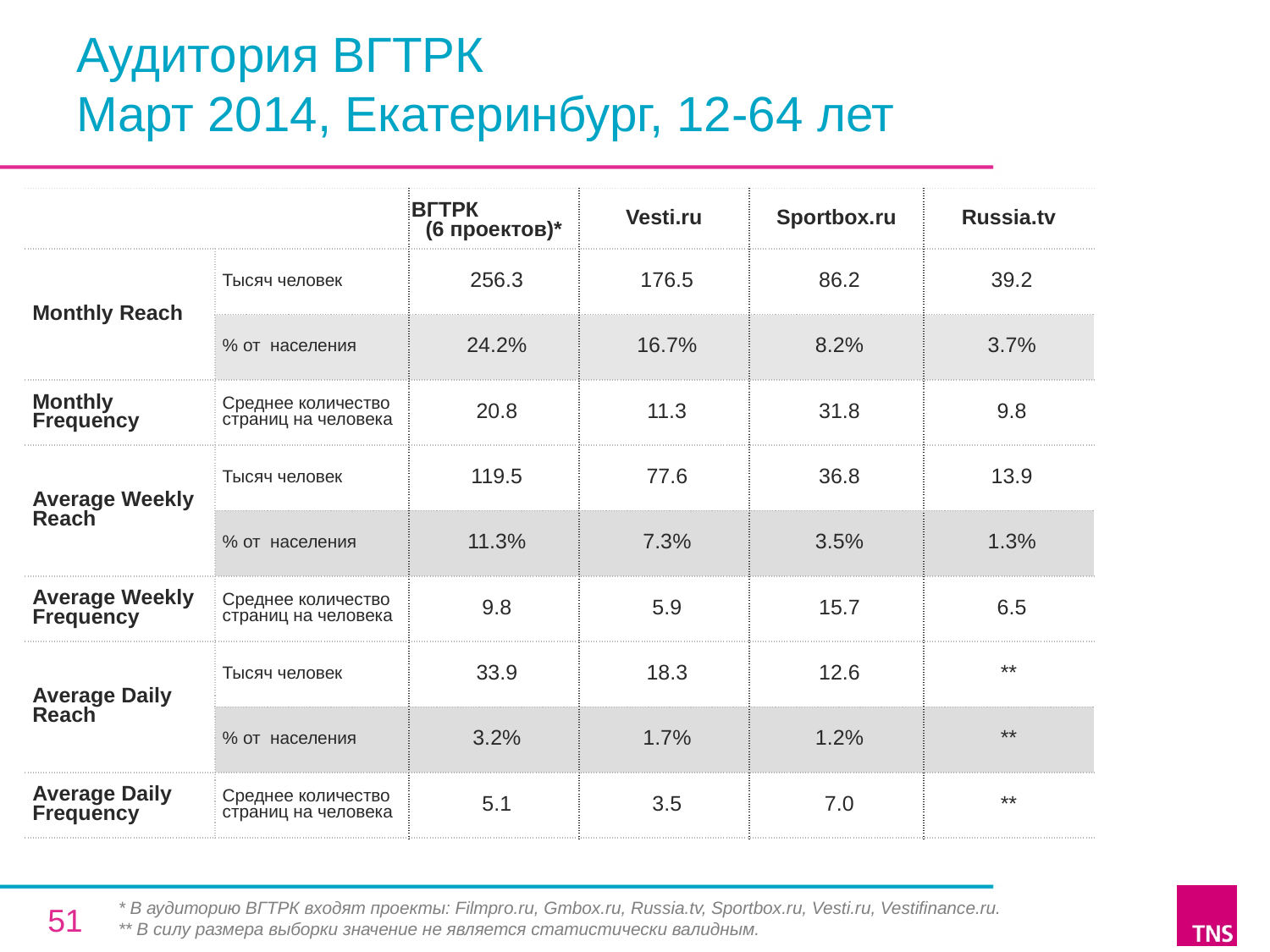

# Аудитория ВГТРК Март 2014, Екатеринбург, 12-64 лет
|  |  | ВГТРК (6 проектов)\* | Vesti.ru | Sportbox.ru | Russia.tv |
| --- | --- | --- | --- | --- | --- |
| Monthly Reach | Тысяч человек | 256.3 | 176.5 | 86.2 | 39.2 |
|  | % от населения | 24.2% | 16.7% | 8.2% | 3.7% |
| Monthly Frequency | Среднее количество страниц на человека | 20.8 | 11.3 | 31.8 | 9.8 |
| Average Weekly Reach | Тысяч человек | 119.5 | 77.6 | 36.8 | 13.9 |
|  | % от населения | 11.3% | 7.3% | 3.5% | 1.3% |
| Average Weekly Frequency | Среднее количество страниц на человека | 9.8 | 5.9 | 15.7 | 6.5 |
| Average Daily Reach | Тысяч человек | 33.9 | 18.3 | 12.6 | \*\* |
|  | % от населения | 3.2% | 1.7% | 1.2% | \*\* |
| Average Daily Frequency | Среднее количество страниц на человека | 5.1 | 3.5 | 7.0 | \*\* |
* В аудиторию ВГТРК входят проекты: Filmpro.ru, Gmbox.ru, Russia.tv, Sportbox.ru, Vesti.ru, Vestifinance.ru.
** В силу размера выборки значение не является статистически валидным.
51